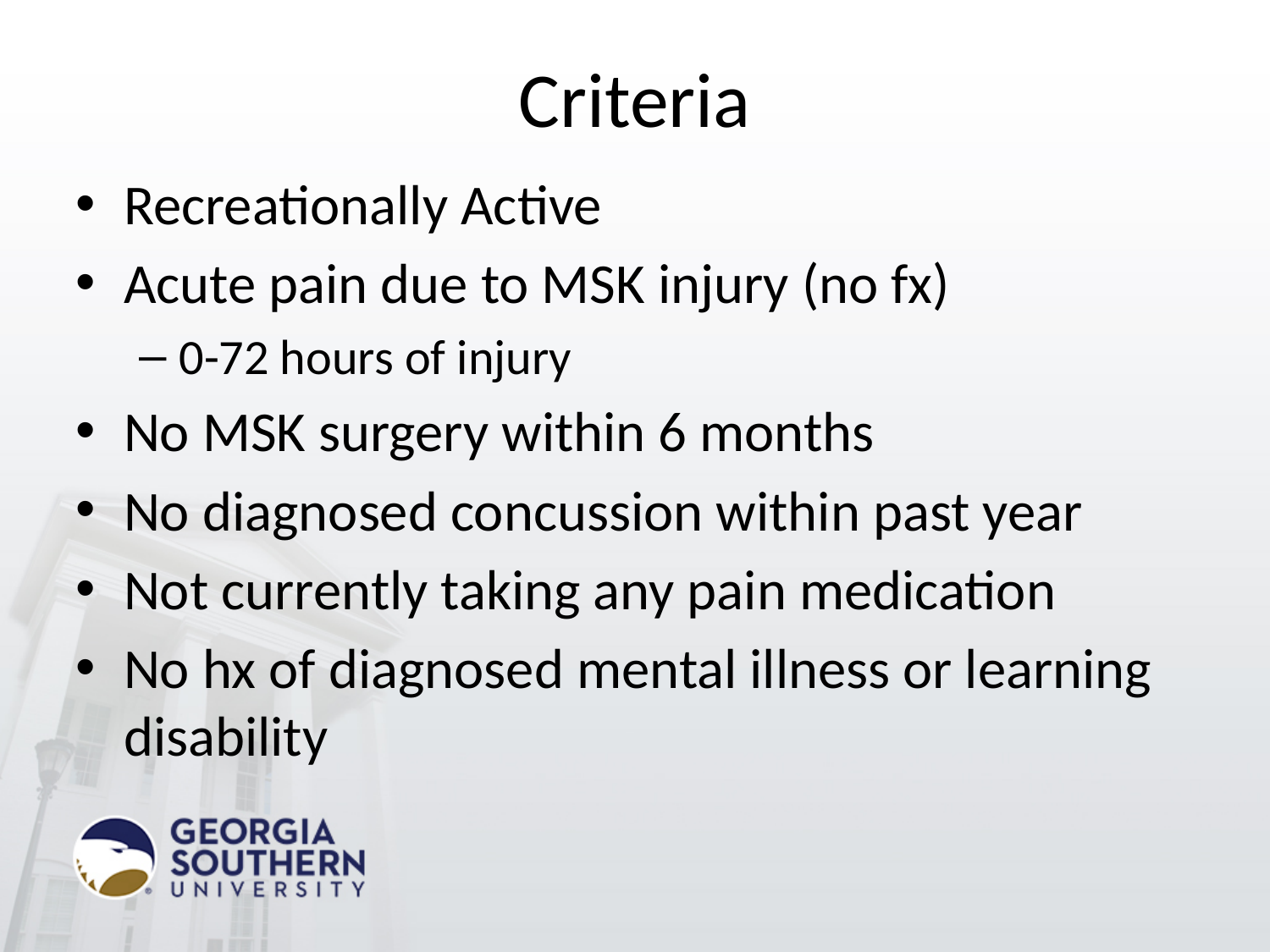

# Criteria
Recreationally Active
Acute pain due to MSK injury (no fx)
0-72 hours of injury
No MSK surgery within 6 months
No diagnosed concussion within past year
Not currently taking any pain medication
No hx of diagnosed mental illness or learning disability